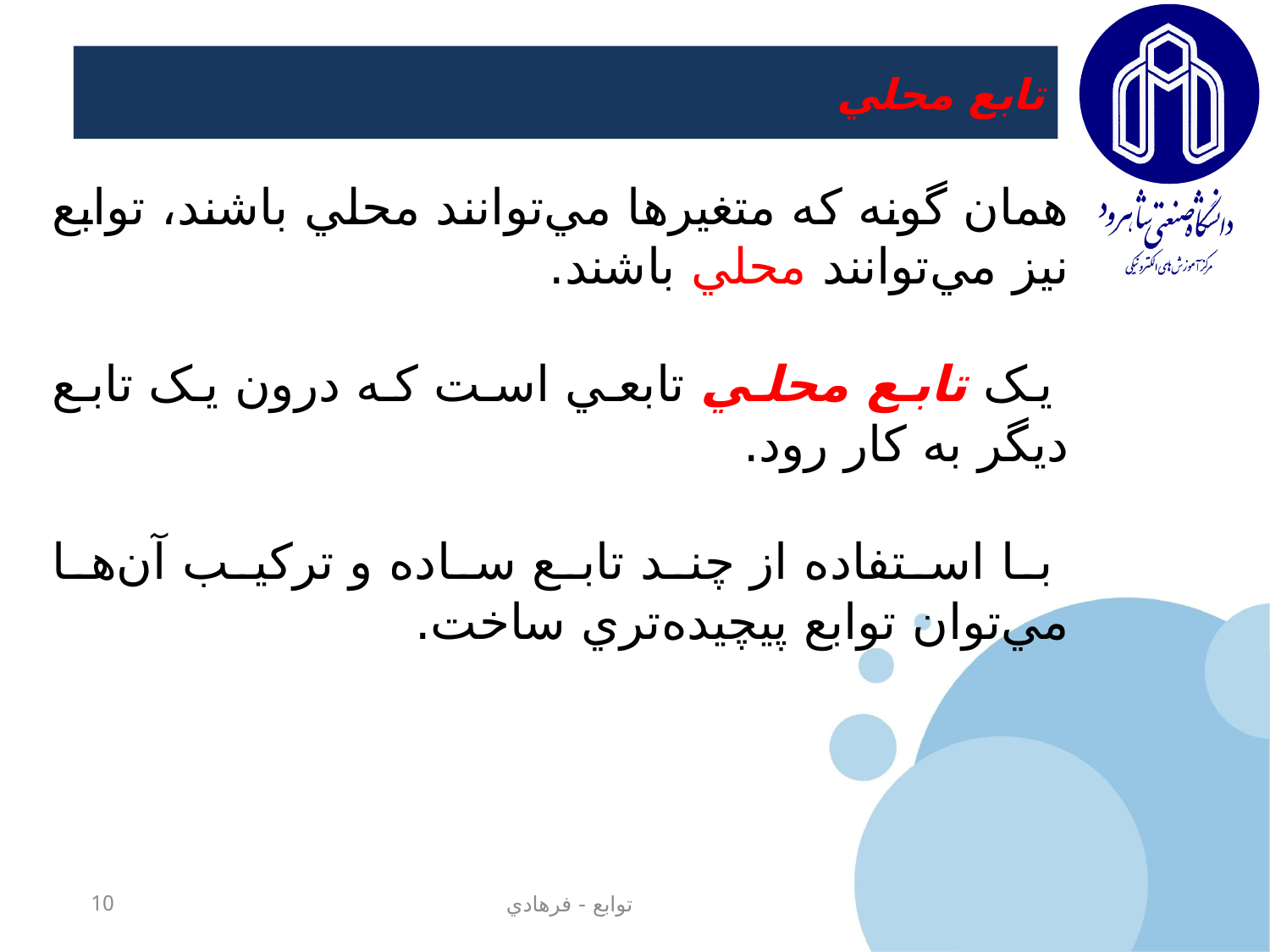

# تابع محلي
همان گونه که متغيرها مي‌توانند محلي باشند، توابع نيز مي‌توانند محلي باشند.

 يک تابع محلي تابعي است که درون يک تابع ديگر به کار رود.

 با استفاده از چند تابع ساده و ترکيب آن‌ها مي‌توان توابع پيچيده‌تري ساخت.
10
توابع - فرهادي